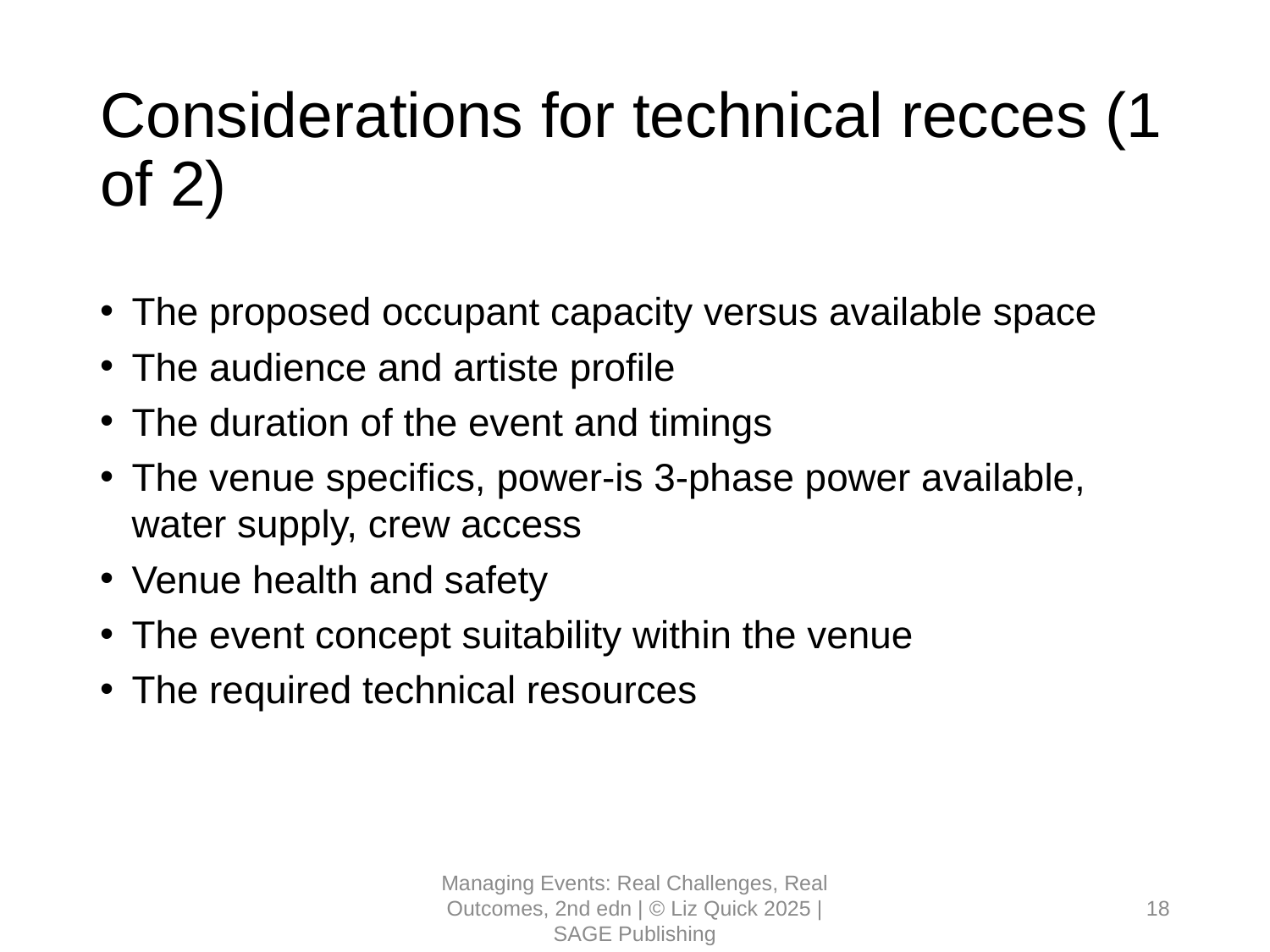

# Considerations for technical recces (1 of 2)
The proposed occupant capacity versus available space
The audience and artiste profile
The duration of the event and timings
The venue specifics, power-is 3-phase power available, water supply, crew access
Venue health and safety
The event concept suitability within the venue
The required technical resources
Managing Events: Real Challenges, Real Outcomes, 2nd edn | © Liz Quick 2025 | SAGE Publishing
18